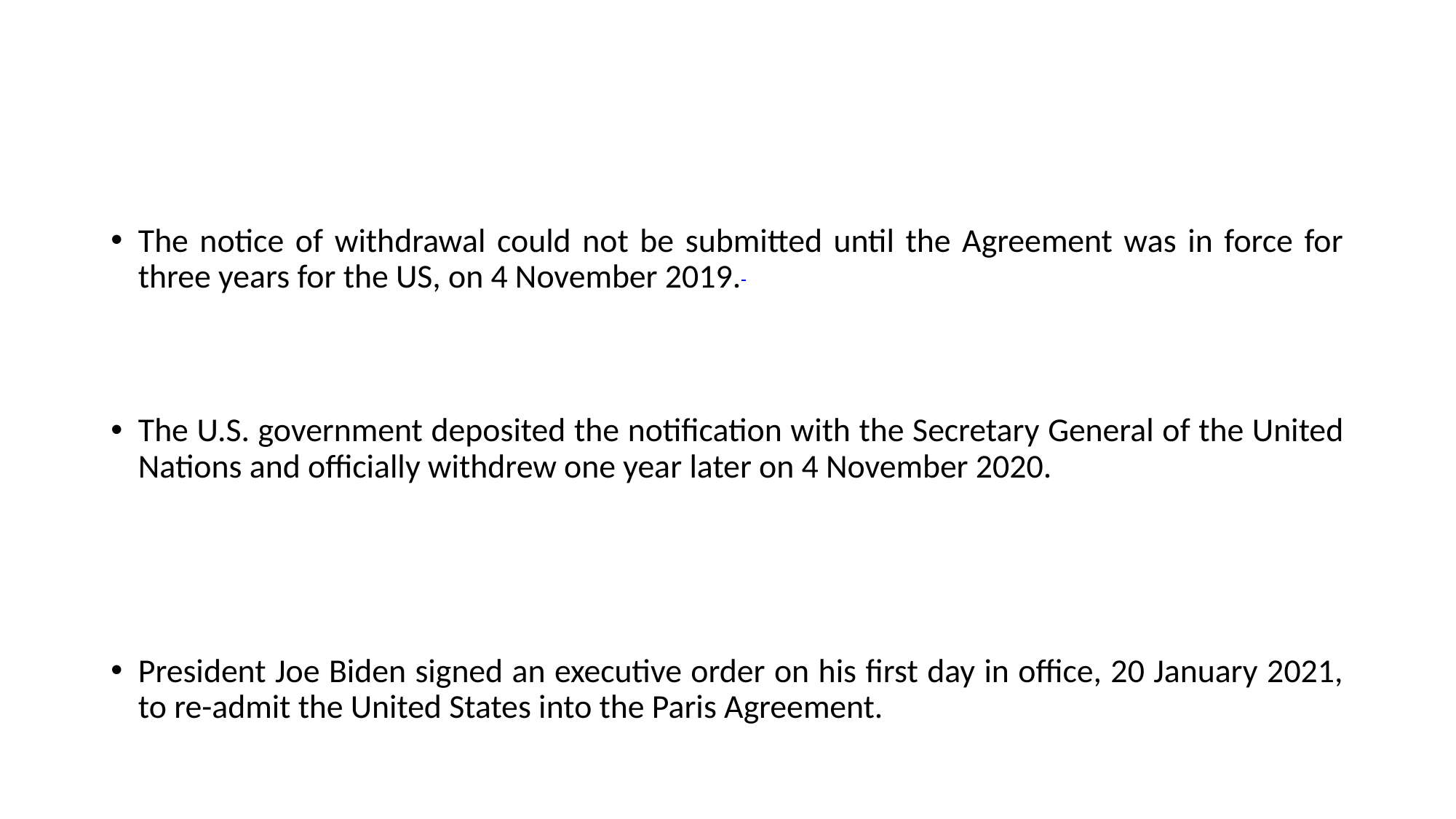

#
The notice of withdrawal could not be submitted until the Agreement was in force for three years for the US, on 4 November 2019.

The U.S. government deposited the notification with the Secretary General of the United Nations and officially withdrew one year later on 4 November 2020.

President Joe Biden signed an executive order on his first day in office, 20 January 2021, to re-admit the United States into the Paris Agreement.